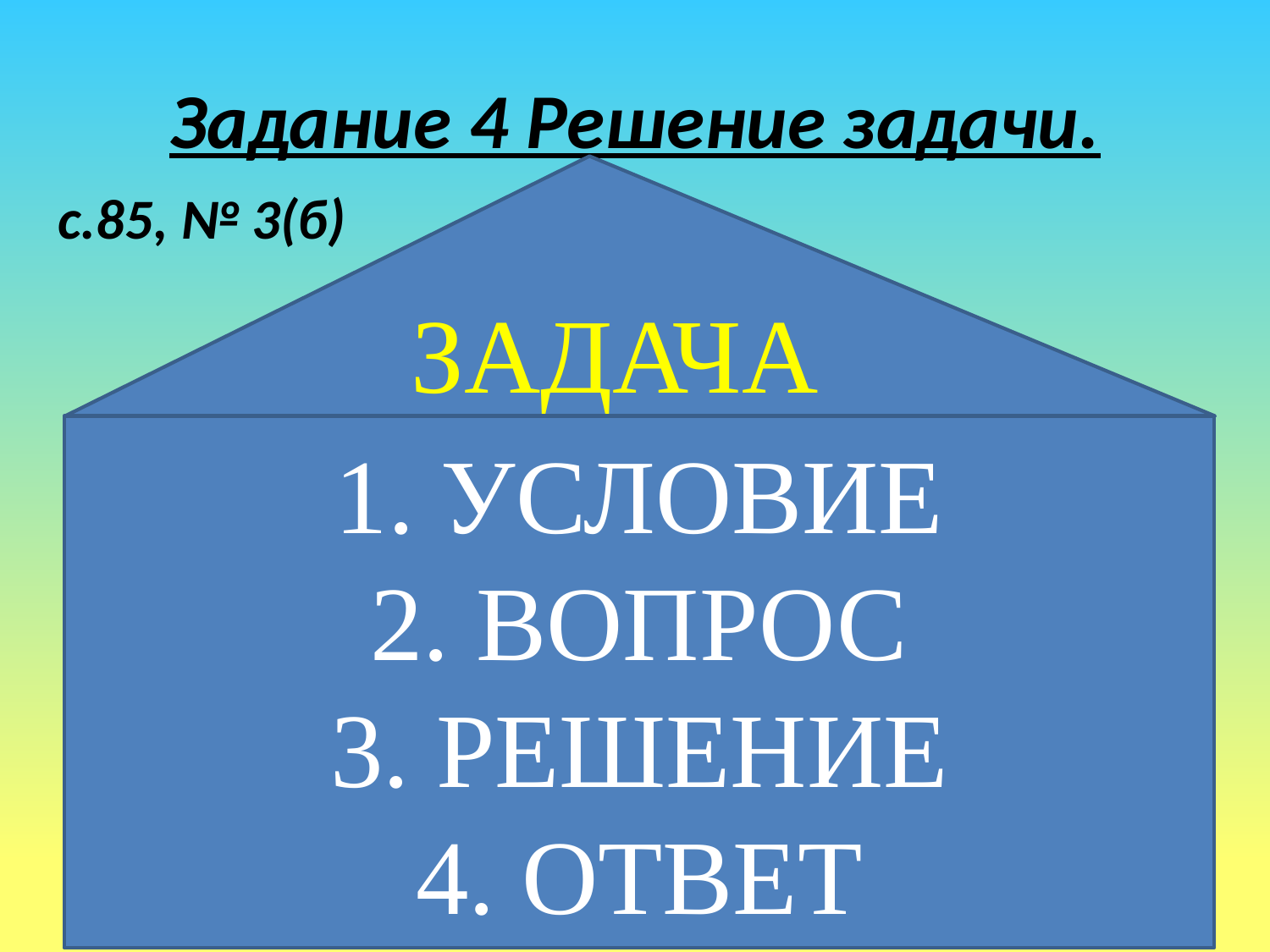

# Задание 4 Решение задачи.
ЗАДАЧА
с.85, № 3(б)
1. УСЛОВИЕ
2. ВОПРОС
3. РЕШЕНИЕ
4. ОТВЕТ